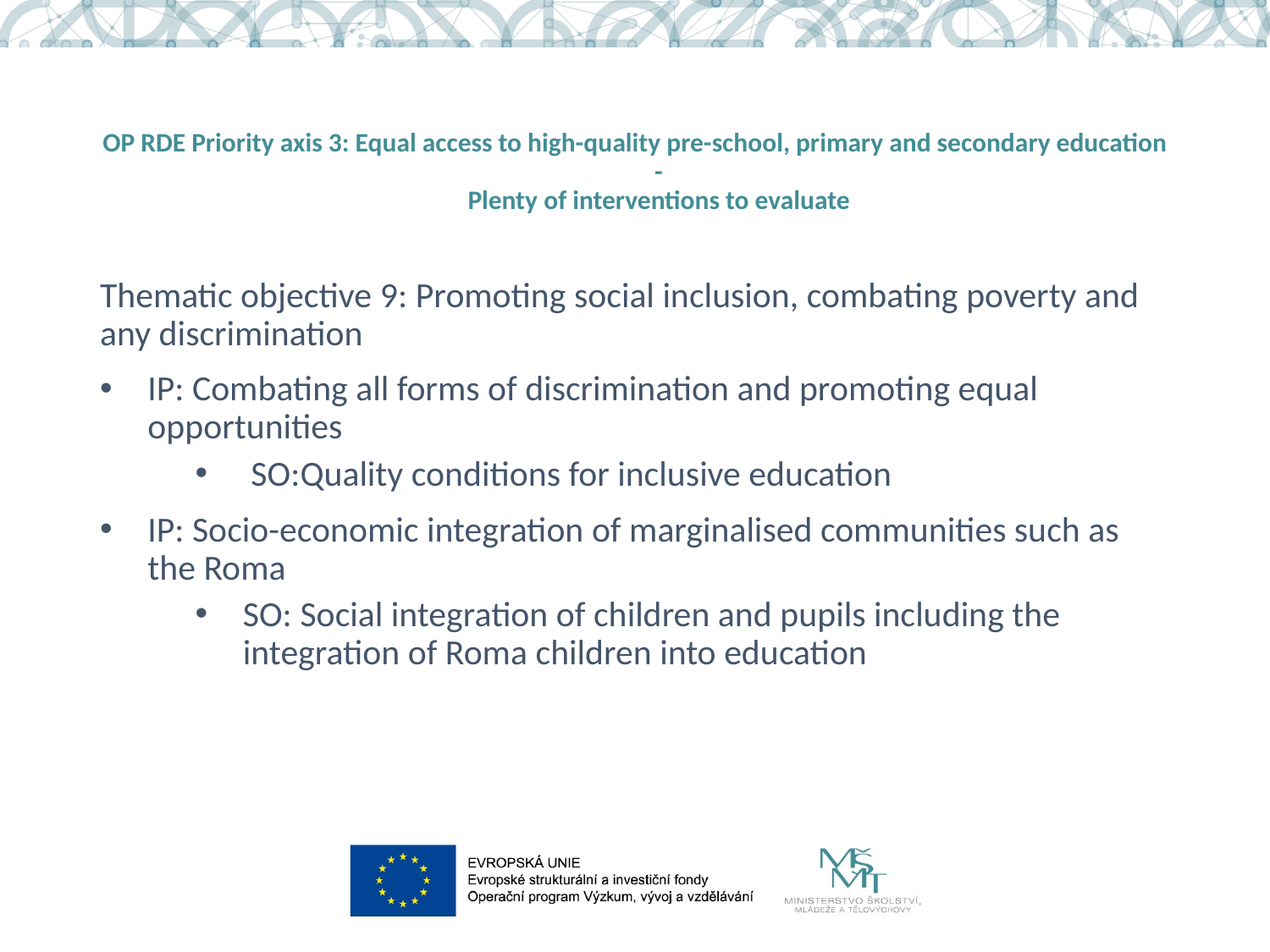

# OP RDE Priority axis 3: Equal access to high-quality pre-school, primary and secondary education - Plenty of interventions to evaluate
Thematic objective 9: Promoting social inclusion, combating poverty and any discrimination
IP: Combating all forms of discrimination and promoting equal opportunities
 SO:Quality conditions for inclusive education
IP: Socio-economic integration of marginalised communities such as the Roma
SO: Social integration of children and pupils including the integration of Roma children into education